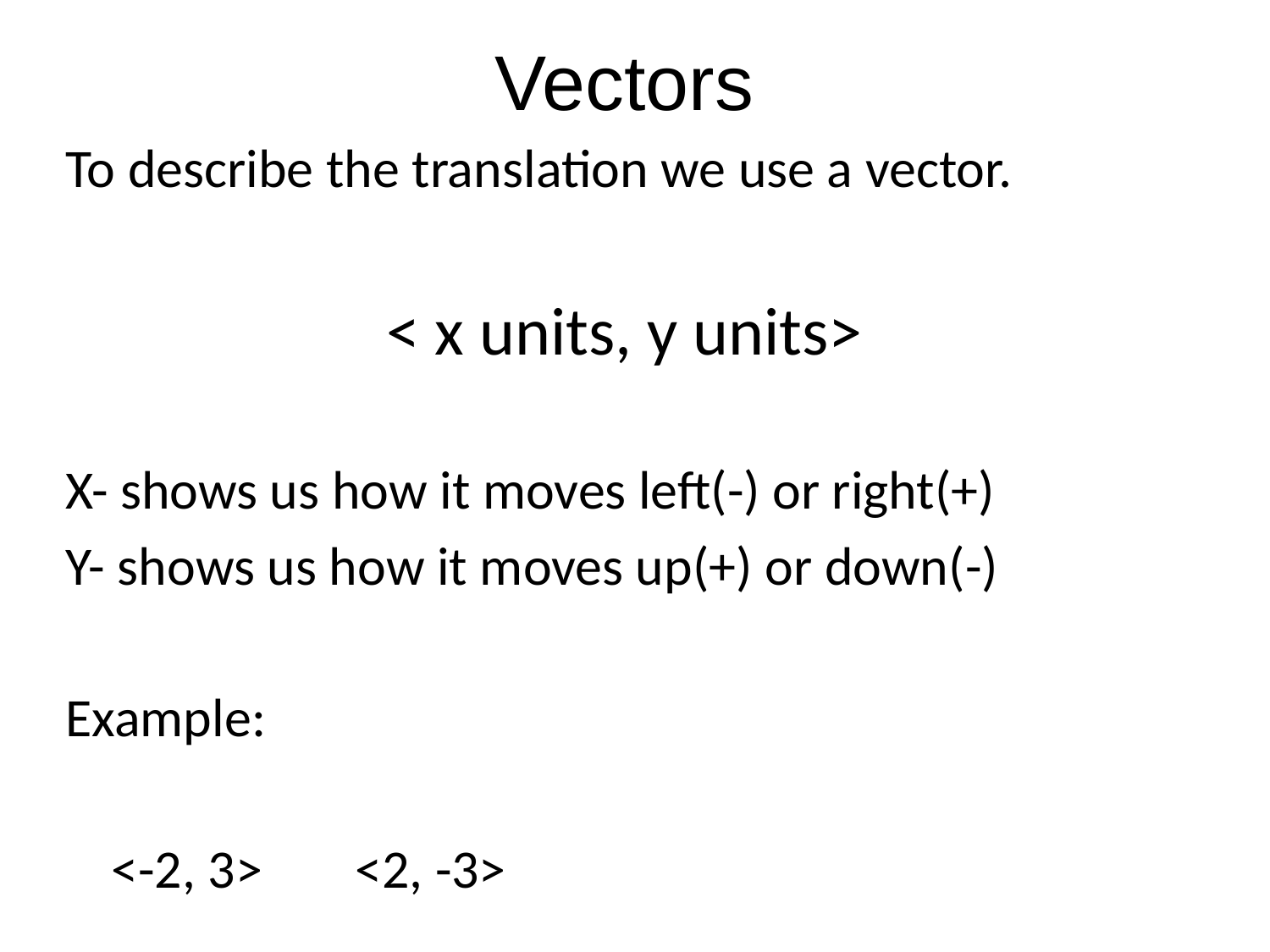

# Vectors
To describe the translation we use a vector.

< x units, y units>

X- shows us how it moves left(-) or right(+)
Y- shows us how it moves up(+) or down(-)

Example:

			<-2, 3>    		<2, -3>